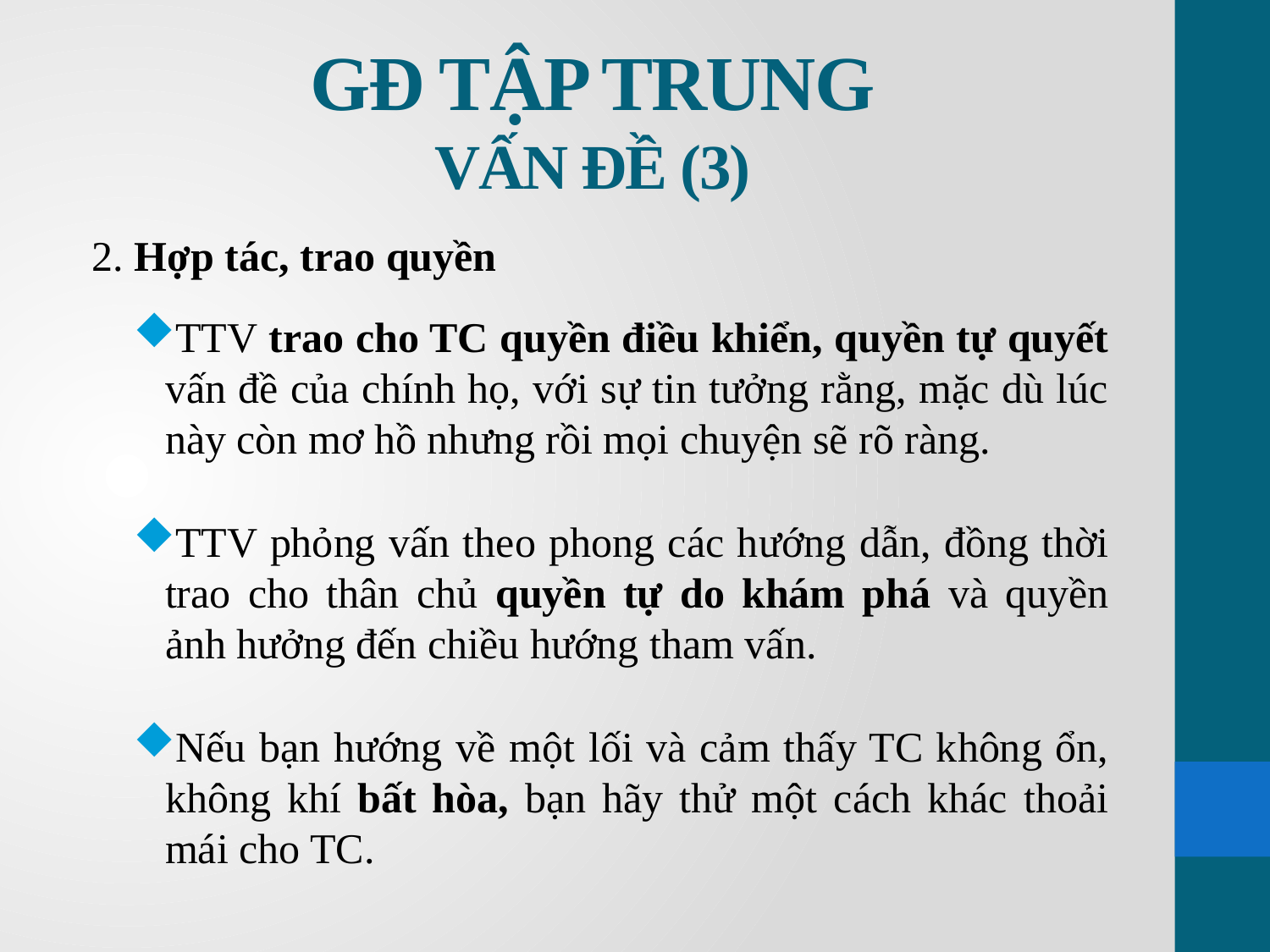

# GĐ TẬP TRUNG VẤN ĐỀ (3)
2. Hợp tác, trao quyền

TTV trao cho TC quyền điều khiển, quyền tự quyết vấn đề của chính họ, với sự tin tưởng rằng, mặc dù lúc này còn mơ hồ nhưng rồi mọi chuyện sẽ rõ ràng.

TTV phỏng vấn theo phong các hướng dẫn, đồng thời trao cho thân chủ quyền tự do khám phá và quyền ảnh hưởng đến chiều hướng tham vấn.

Nếu bạn hướng về một lối và cảm thấy TC không ổn, không khí bất hòa, bạn hãy thử một cách khác thoải mái cho TC.